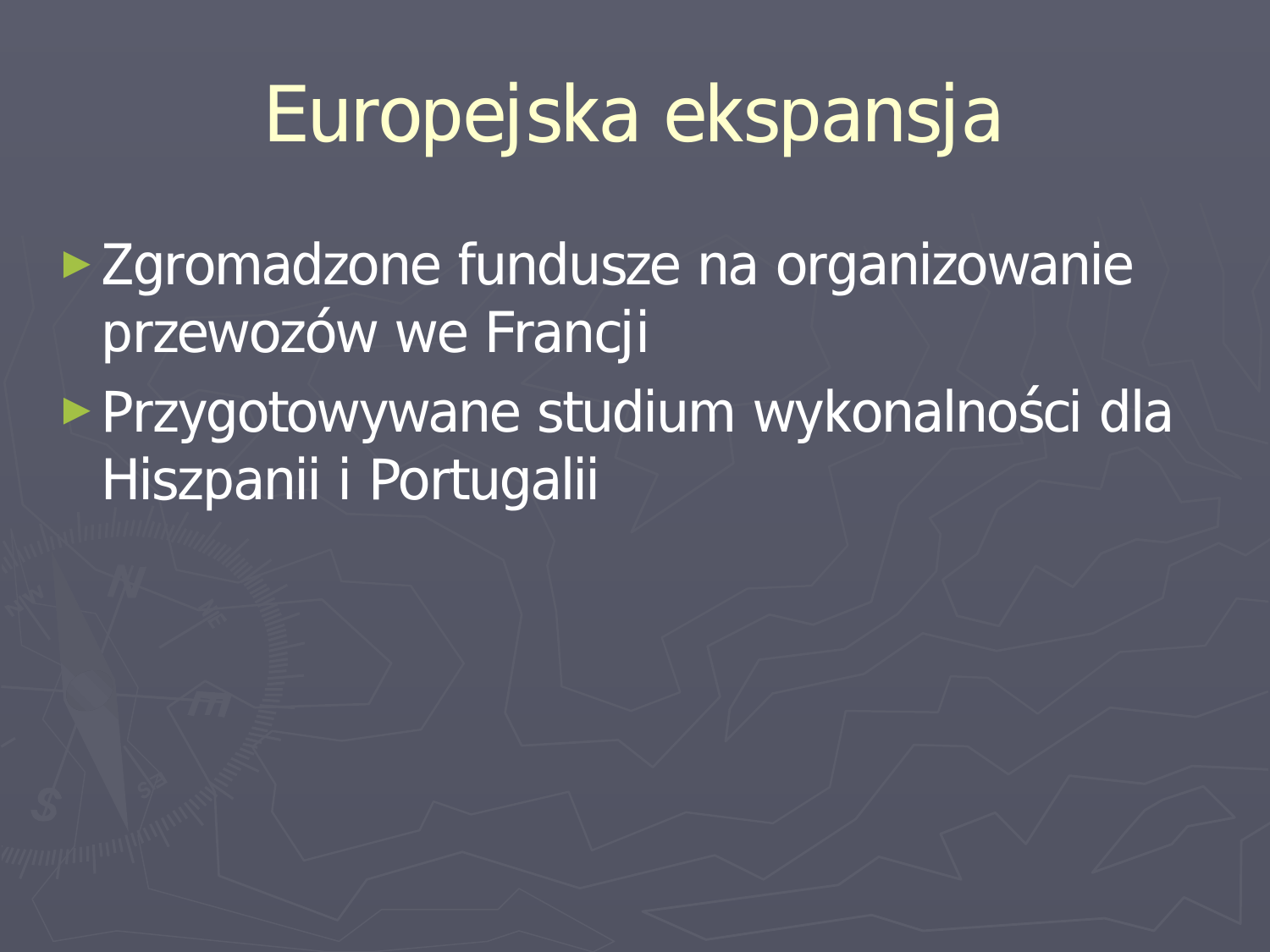

# Europejska ekspansja
Zgromadzone fundusze na organizowanie przewozów we Francji
Przygotowywane studium wykonalności dla Hiszpanii i Portugalii